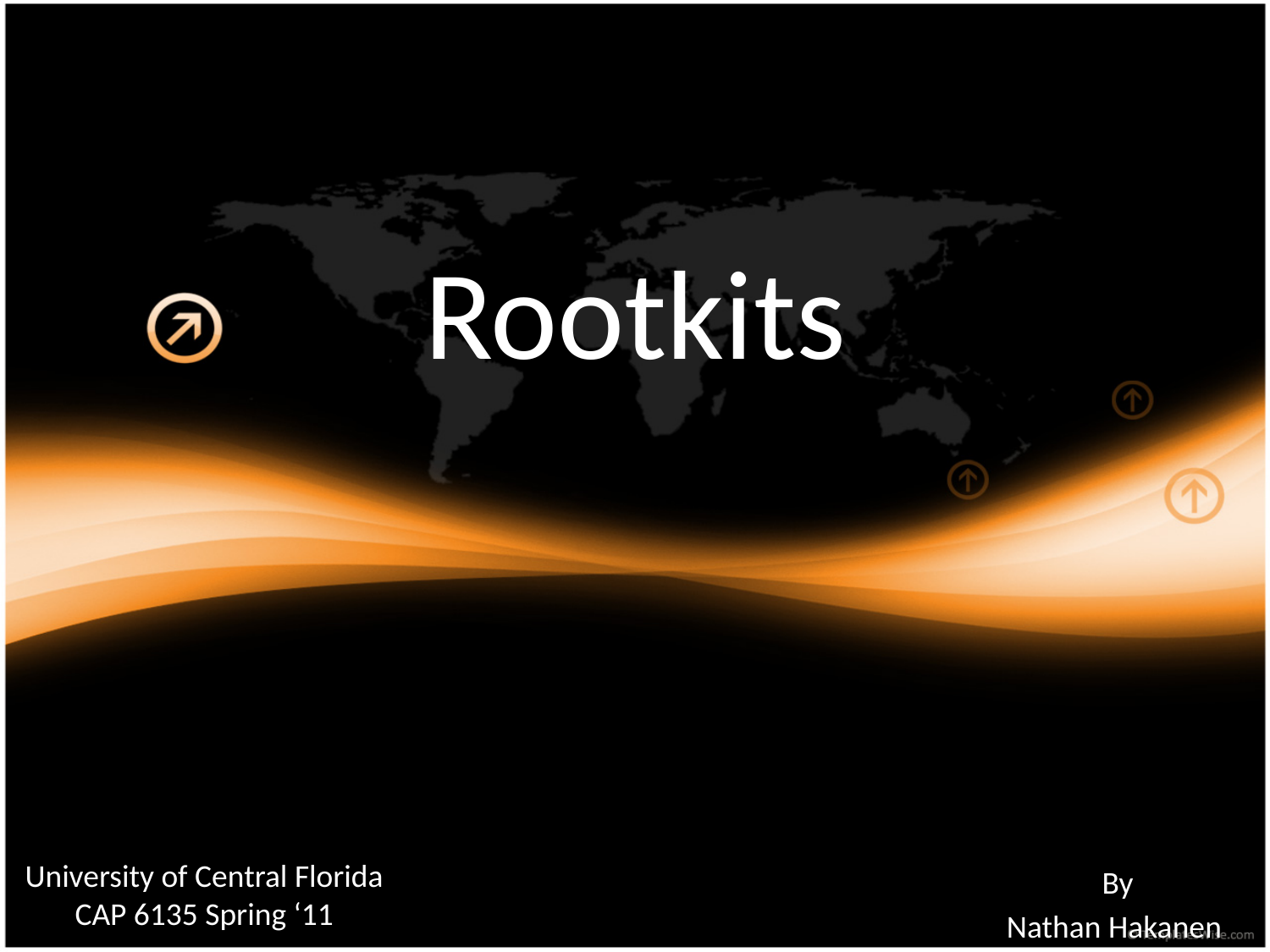

# Rootkits

University of Central Florida
CAP 6135 Spring ‘11
By
Nathan Hakanen